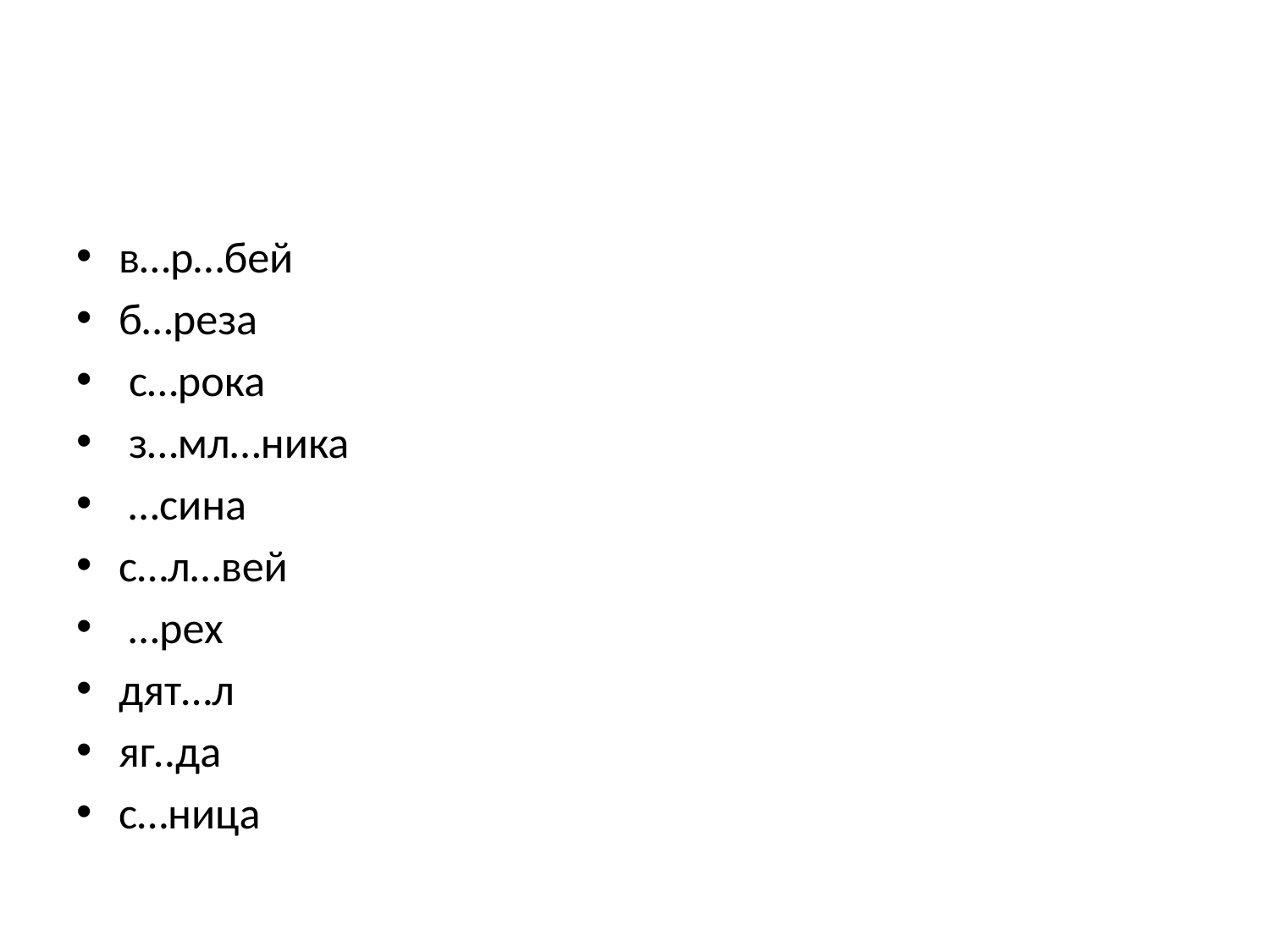

#
в…р…бей
б…реза
 с…рока
 з…мл…ника
 …сина
с…л…вей
 …рех
дят…л
яг..да
с…ница